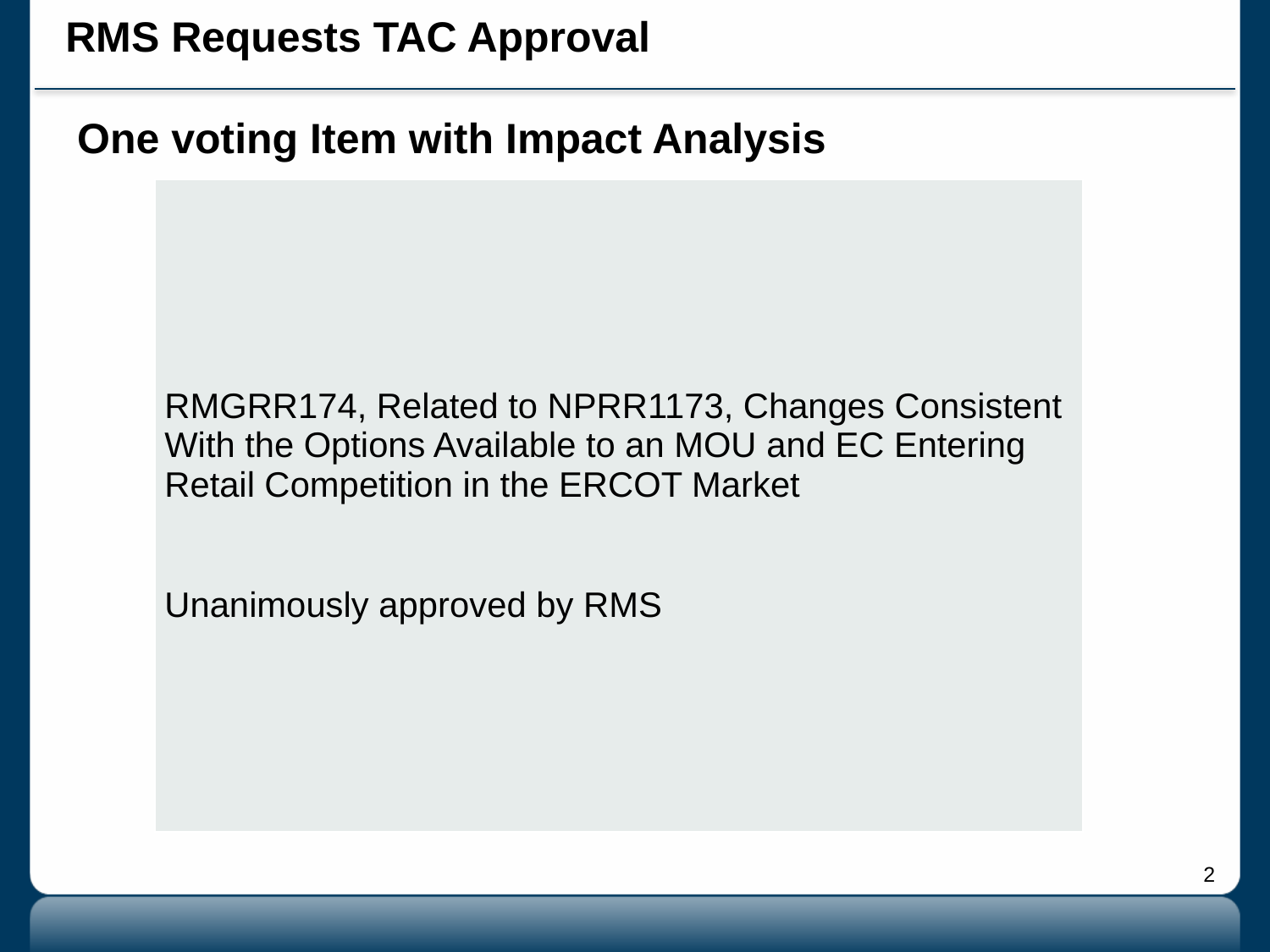

# RMS Requests TAC Approval One voting Item with Impact Analysis

| RMGRR174, Related to NPRR1173, Changes Consistent With the Options Available to an MOU and EC Entering Retail Competition in the ERCOT Market Unanimously approved by RMS |
| --- |